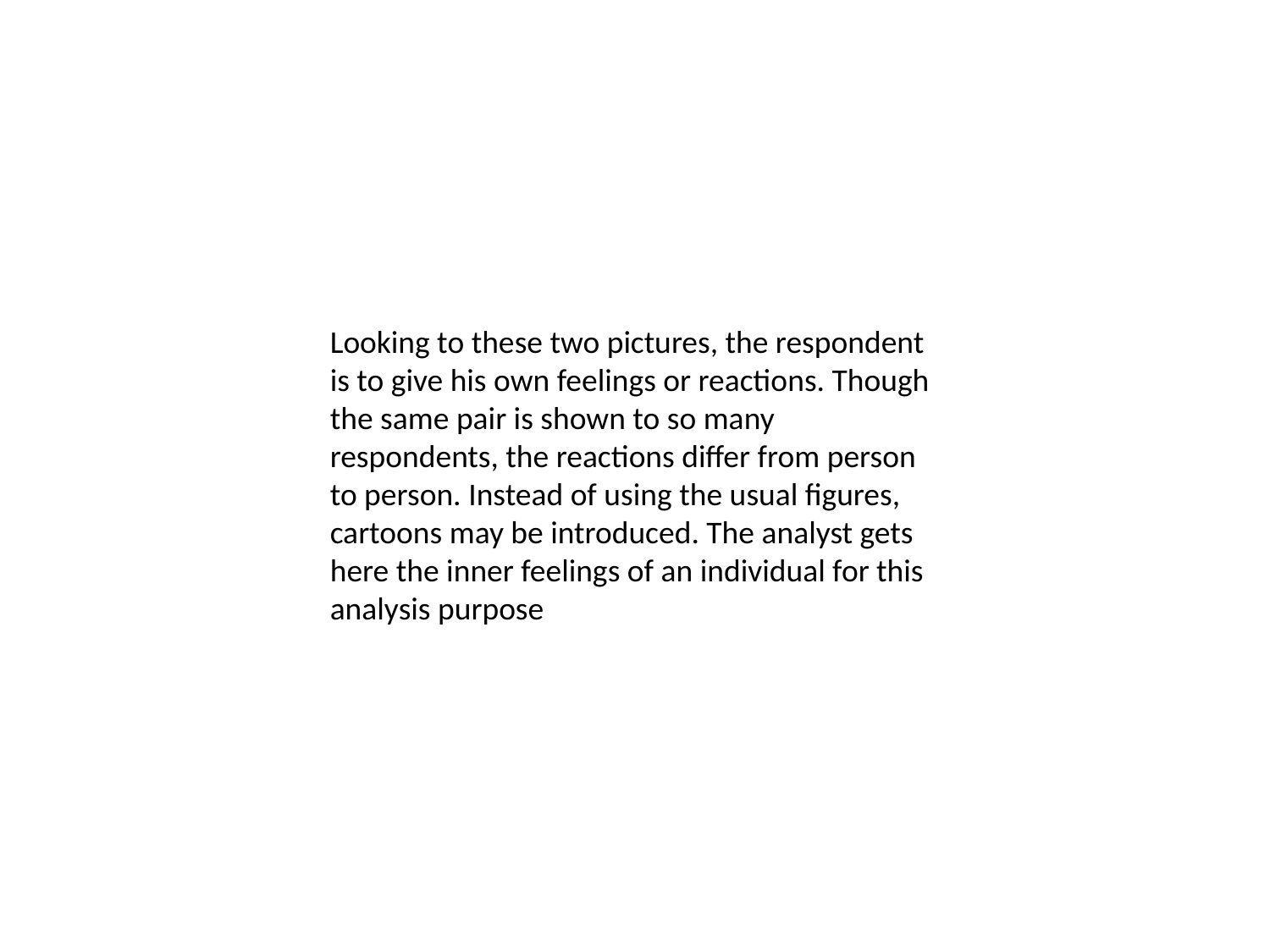

Looking to these two pictures, the respondent is to give his own feelings or reactions. Though the same pair is shown to so many respondents, the reactions differ from person to person. Instead of using the usual figures, cartoons may be introduced. The analyst gets here the inner feelings of an individual for this analysis purpose